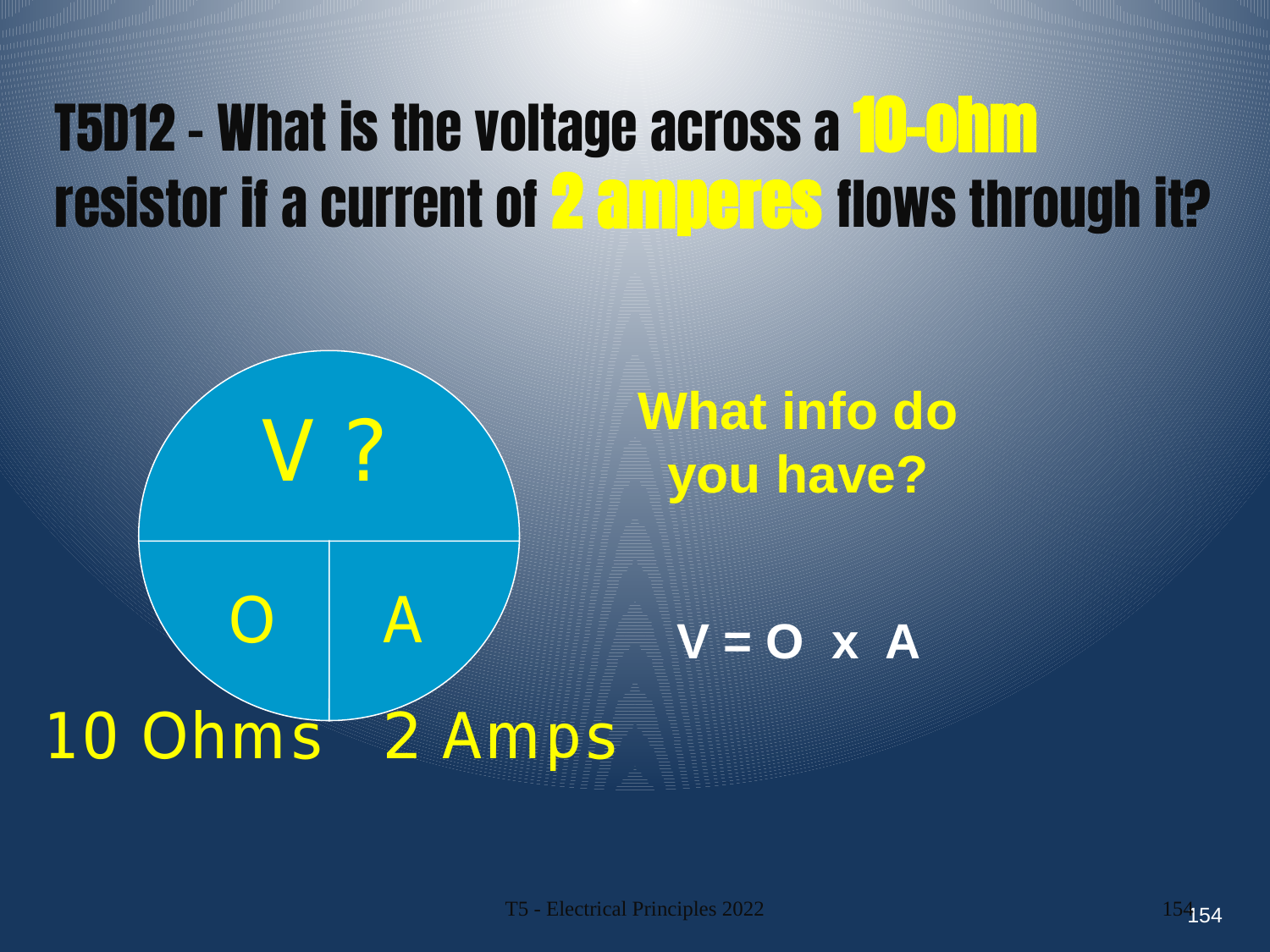

T5D12 - What is the voltage across a 10-ohm resistor if a current of 2 amperes flows through it?

V ?
          O
10 Ohms
A
2 Amps
What info do you have?
V = O  x  A

154
T5 - Electrical Principles 2022
154